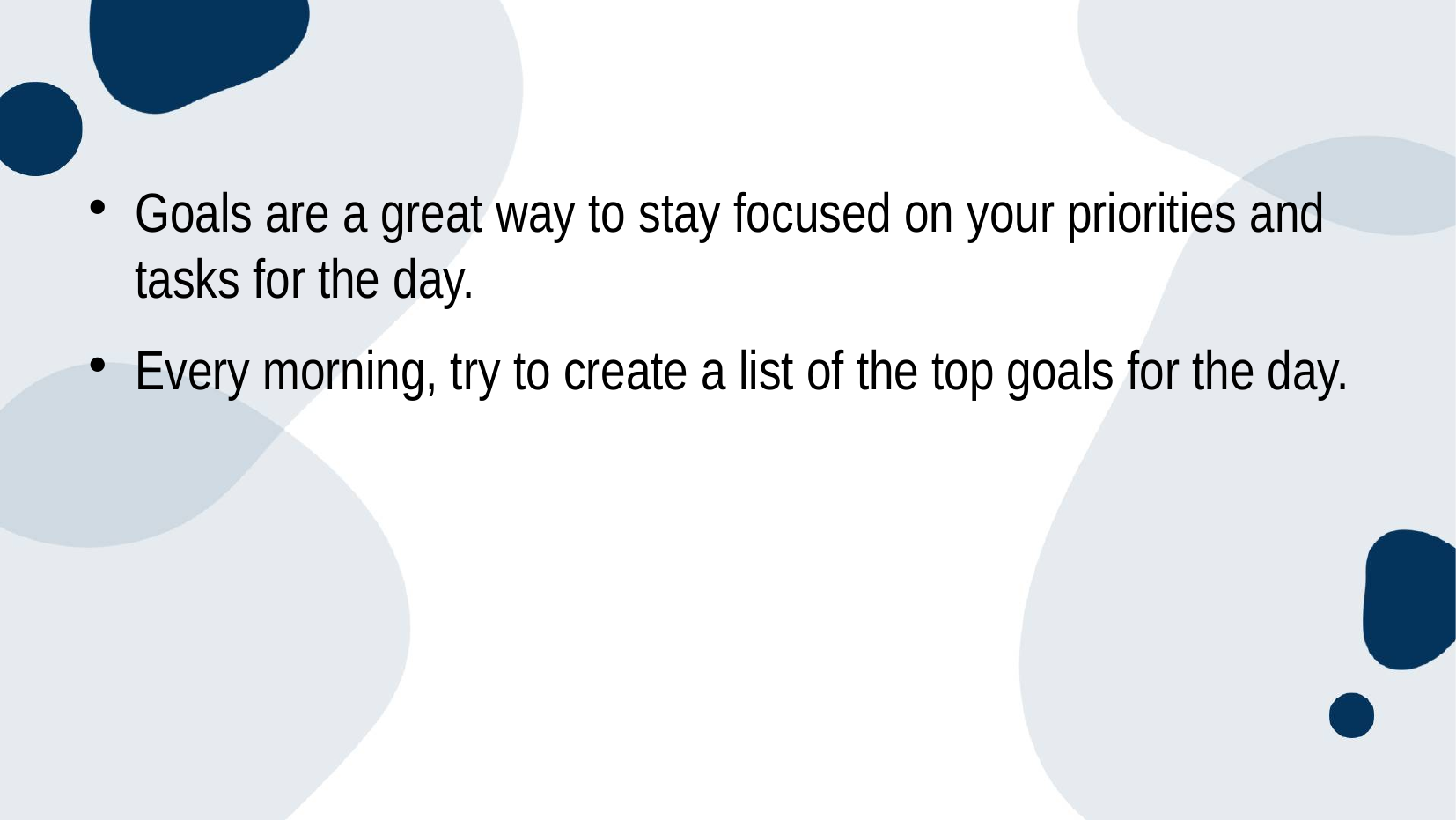

Goals are a great way to stay focused on your priorities and tasks for the day.
Every morning, try to create a list of the top goals for the day.